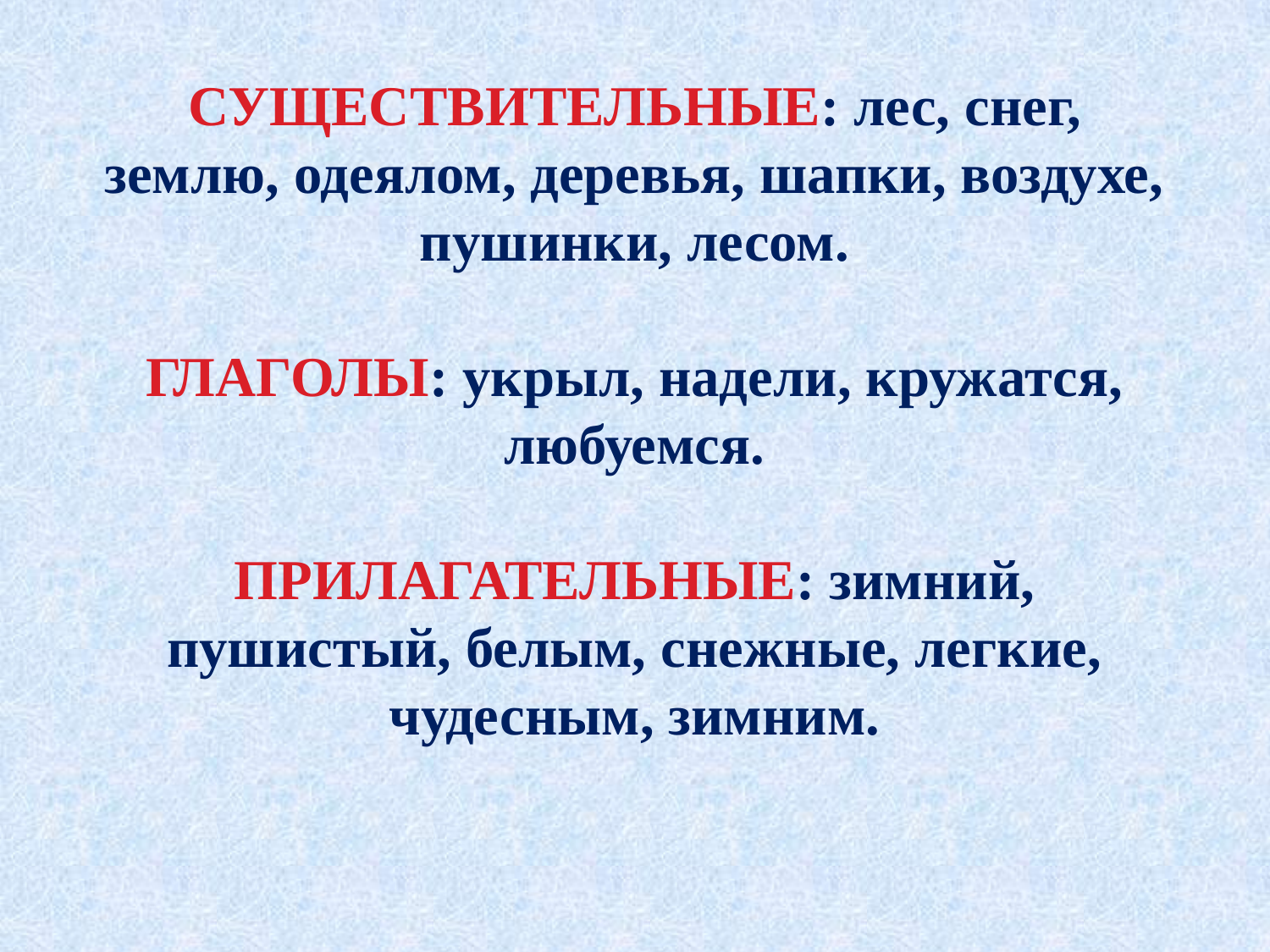

СУЩЕСТВИТЕЛЬНЫЕ: лес, снег, землю, одеялом, деревья, шапки, воздухе, пушинки, лесом.

ГЛАГОЛЫ: укрыл, надели, кружатся, любуемся.

ПРИЛАГАТЕЛЬНЫЕ: зимний, пушистый, белым, снежные, легкие, чудесным, зимним.